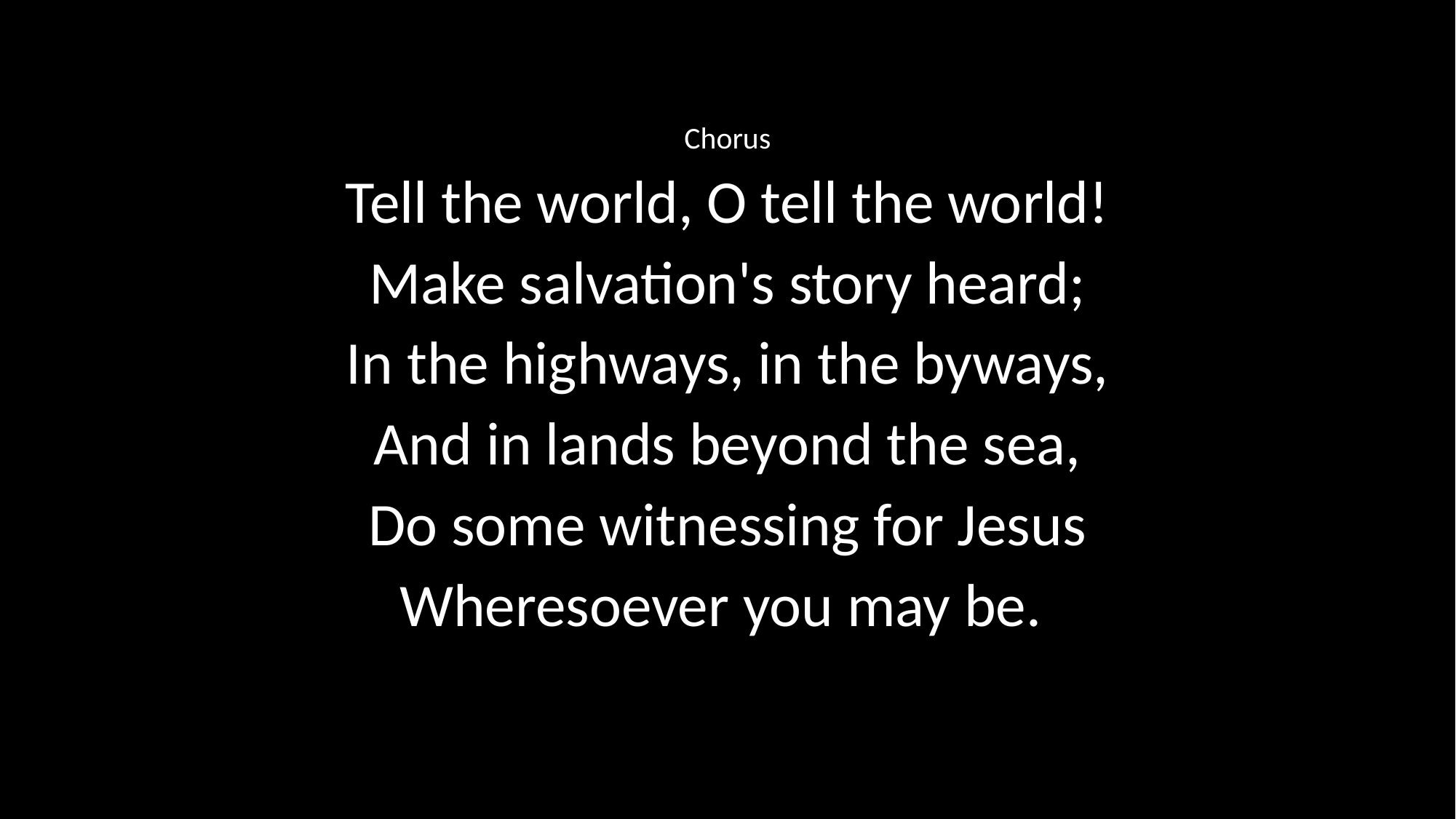

Chorus
Tell the world, O tell the world!
Make salvation's story heard;
In the highways, in the byways,
And in lands beyond the sea,
Do some witnessing for Jesus
Wheresoever you may be.